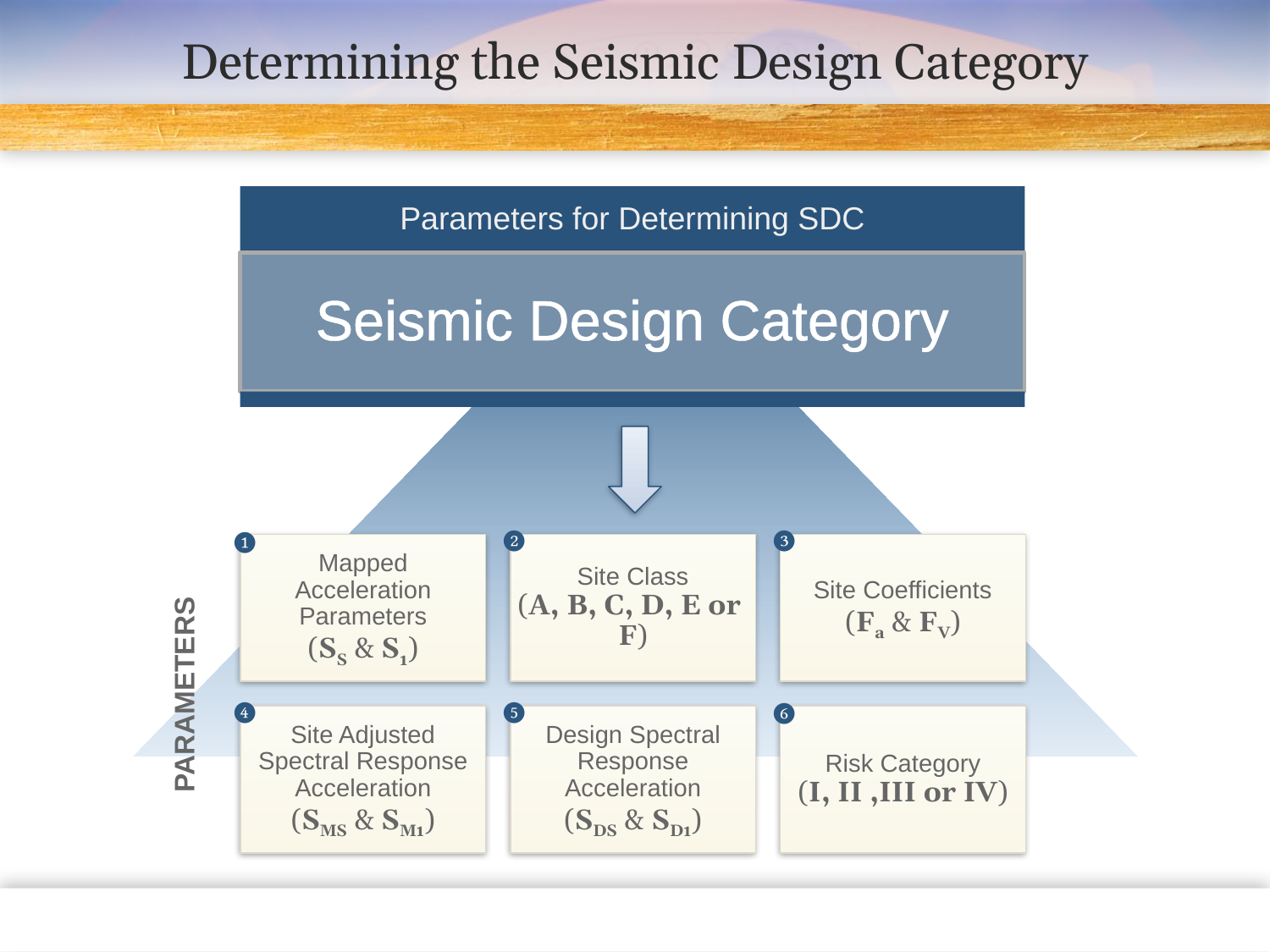

# Determining the Seismic Design Category
Parameters for Determining SDC
Seismic Design Category

❷
❸
❶
Mapped Acceleration Parameters
(SS & S1)
Site Class
(A, B, C, D, E or  F)
Site Coefficients
(Fa & FV)
Site Adjusted Spectral Response Acceleration
(SMS & SM1)
Design Spectral Response Acceleration
(SDS & SD1)
Risk Category
(I, II ,III or IV)
PARAMETERS
❹
❺
❻